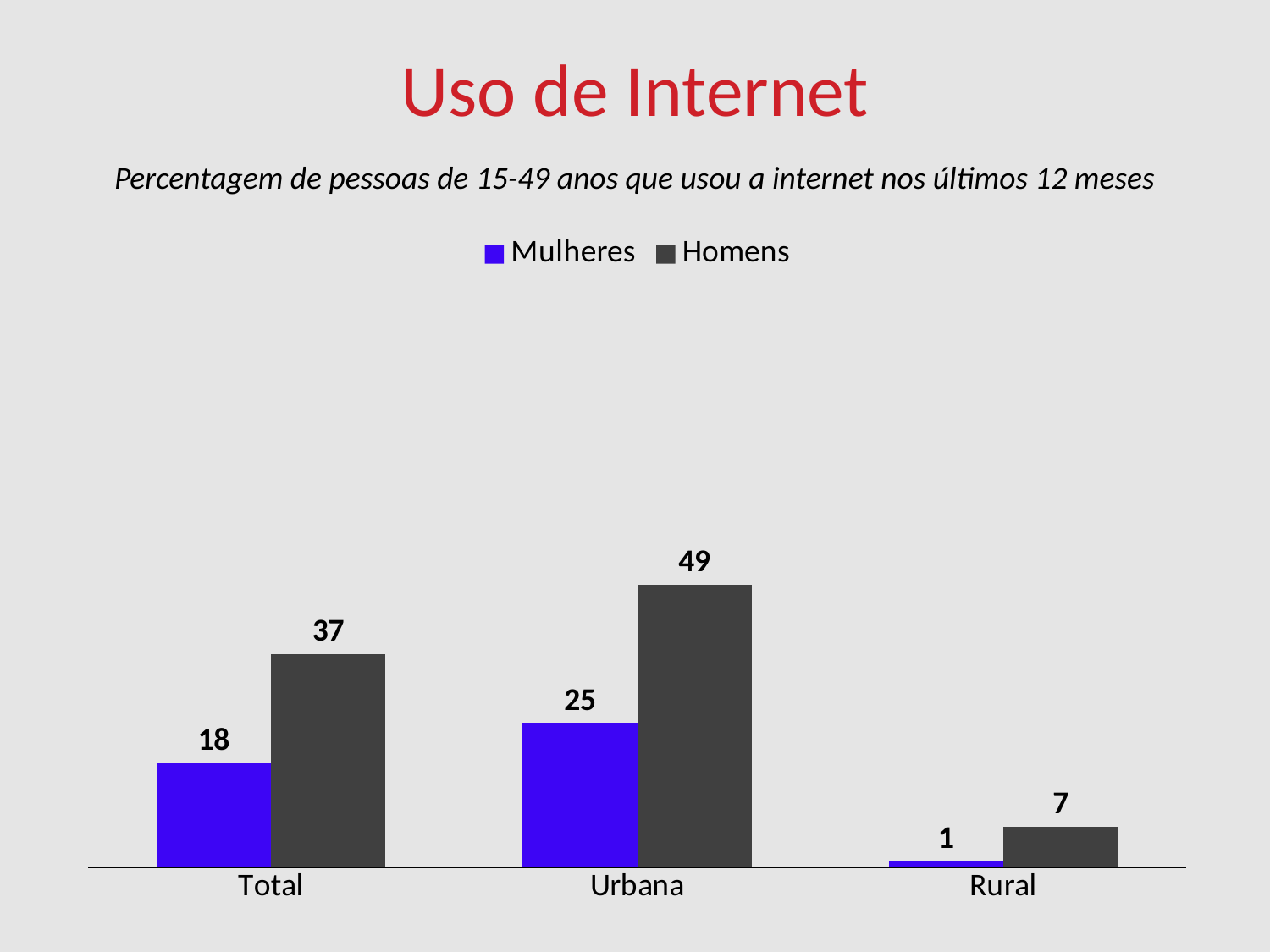

# Uso de Internet
Percentagem de pessoas de 15-49 anos que usou a internet nos últimos 12 meses

### Chart

| Category | Mulheres | Homens |
|---|---|---|
| Total | 18.0 | 37.0 |
| Urbana | 25.0 | 49.0 |
| Rural | 1.0 | 7.0 |